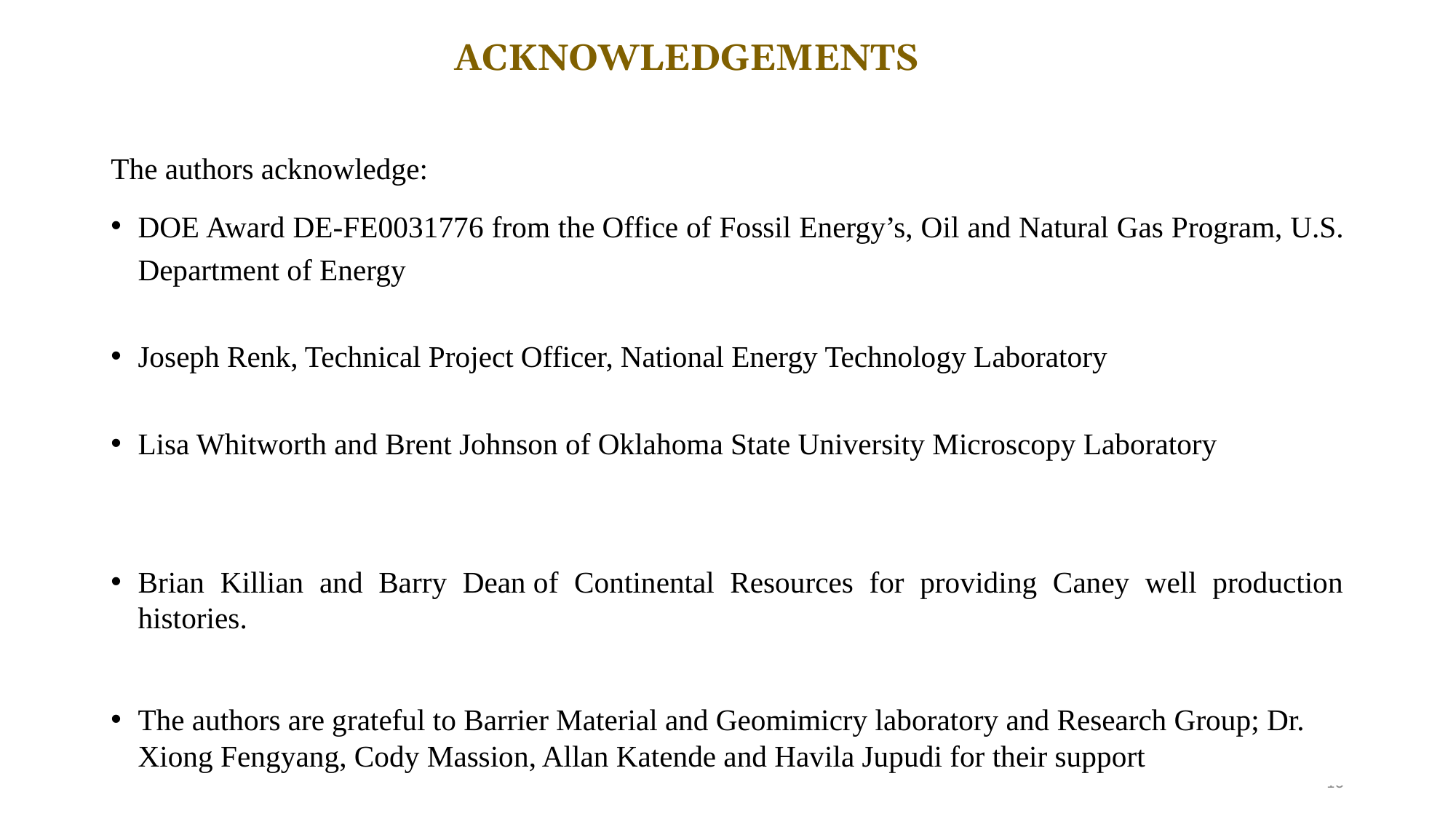

# ACKNOWLEDGEMENTS
The authors acknowledge:
DOE Award DE-FE0031776 from the Office of Fossil Energy’s, Oil and Natural Gas Program, U.S. Department of Energy
Joseph Renk, Technical Project Officer, National Energy Technology Laboratory
Lisa Whitworth and Brent Johnson of Oklahoma State University Microscopy Laboratory

Brian Killian and Barry Dean of Continental Resources for providing Caney well production histories.

The authors are grateful to Barrier Material and Geomimicry laboratory and Research Group; Dr. Xiong Fengyang, Cody Massion, Allan Katende and Havila Jupudi for their support

16